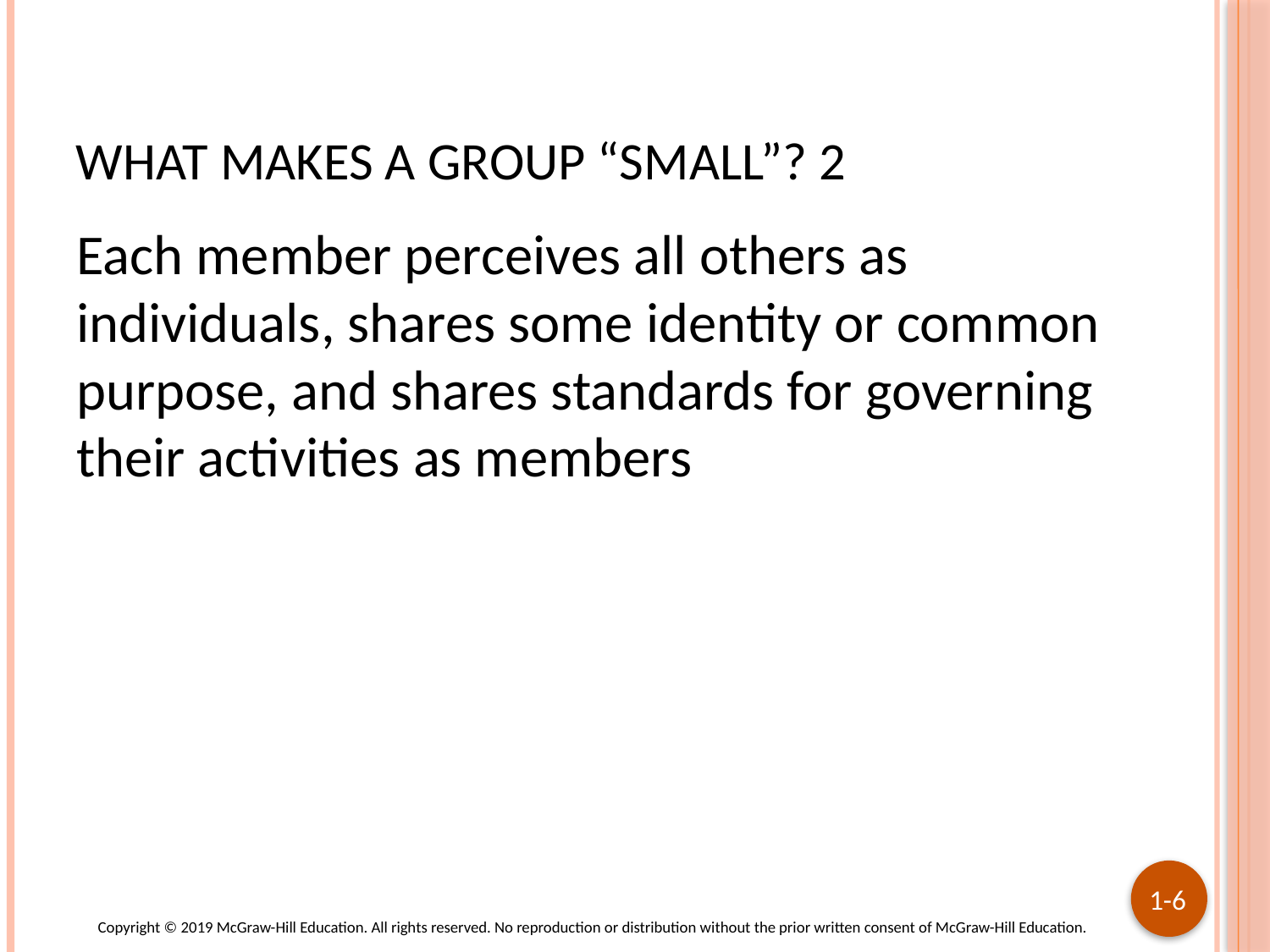

# What makes a group “small”? 2
Each member perceives all others as individuals, shares some identity or common purpose, and shares standards for governing their activities as members